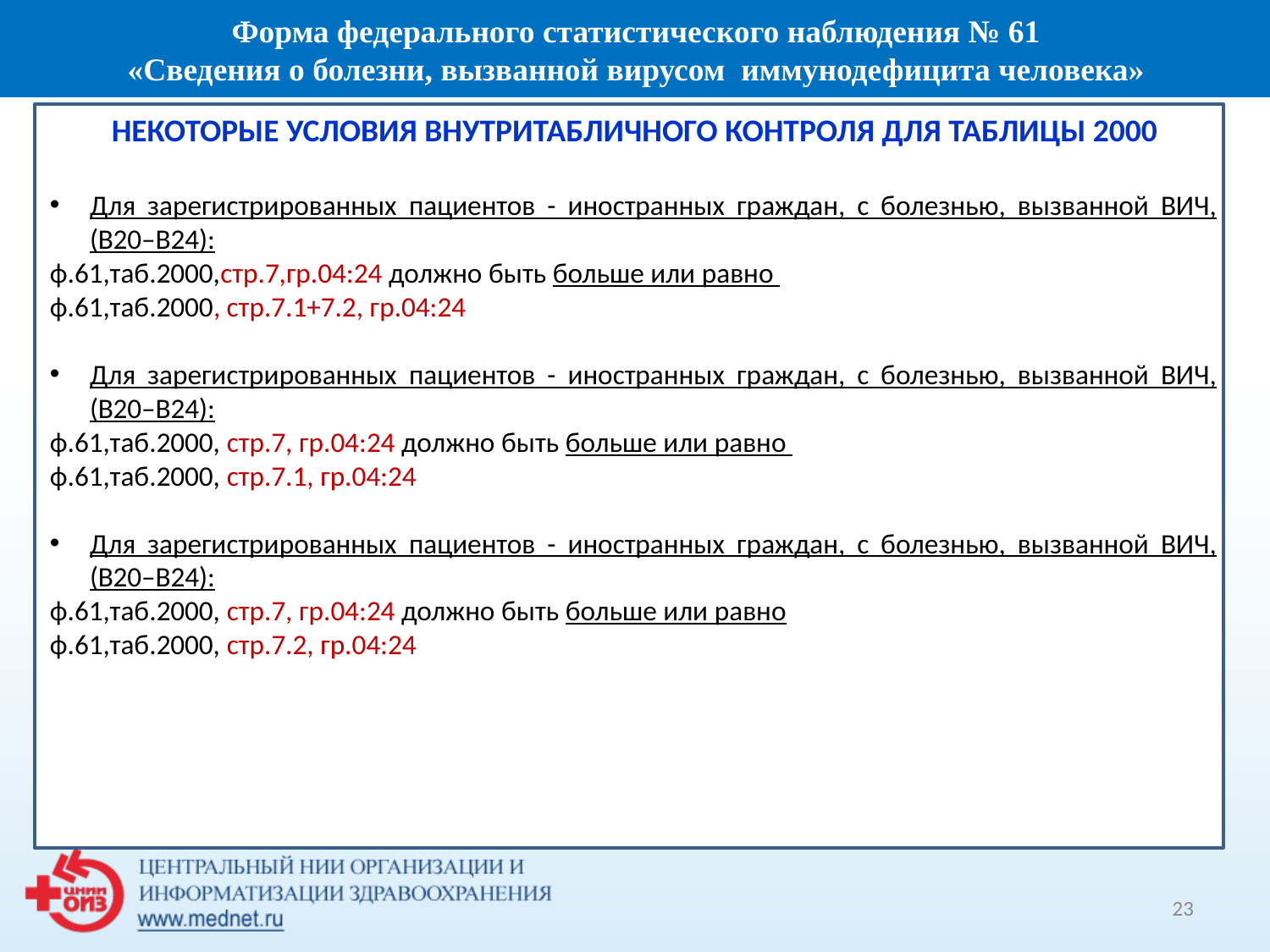

Форма федерального статистического наблюдения № 61
 «Сведения о болезни, вызванной вирусом  иммунодефицита человека»

НЕКОТОРЫЕ УСЛОВИЯ ВНУТРИТАБЛИЧНОГО КОНТРОЛЯ ДЛЯ ТАБЛИЦЫ 2000
Для зарегистрированных пациентов - иностранных граждан, с болезнью, вызванной ВИЧ, (В20–В24):
ф.61,таб.2000,стр.7,гр.04:24 должно быть больше или равно
ф.61,таб.2000, стр.7.1+7.2, гр.04:24

Для зарегистрированных пациентов - иностранных граждан, с болезнью, вызванной ВИЧ, (В20–В24):
ф.61,таб.2000, стр.7, гр.04:24 должно быть больше или равно
ф.61,таб.2000, стр.7.1, гр.04:24

Для зарегистрированных пациентов - иностранных граждан, с болезнью, вызванной ВИЧ, (В20–В24):
ф.61,таб.2000, стр.7, гр.04:24 должно быть больше или равно
ф.61,таб.2000, стр.7.2, гр.04:24

23